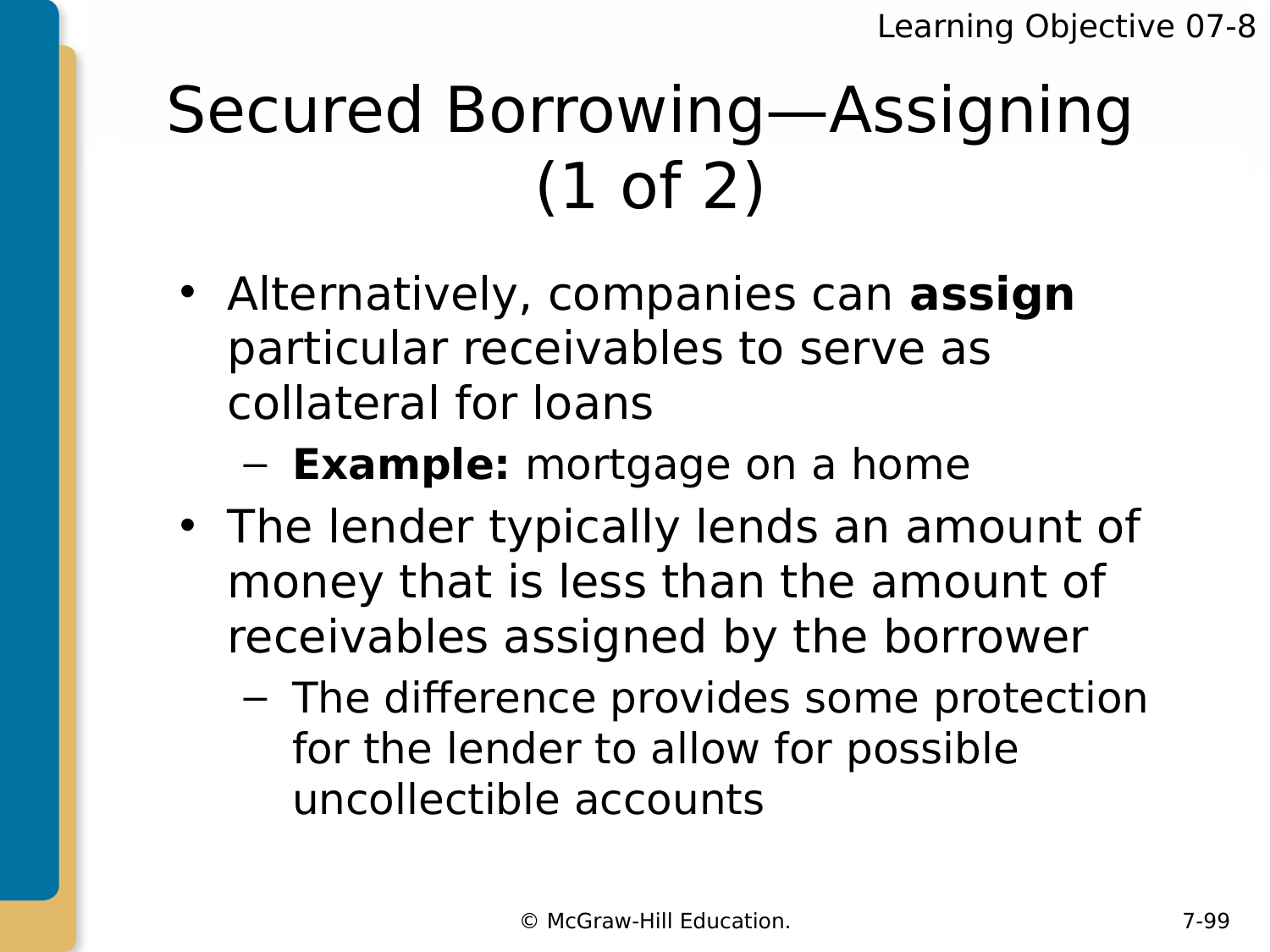

Learning Objective 07-8
# Secured Borrowing—Assigning (1 of 2)
Alternatively, companies can assign particular receivables to serve as collateral for loans
Example: mortgage on a home
The lender typically lends an amount of money that is less than the amount of receivables assigned by the borrower
The difference provides some protection for the lender to allow for possible uncollectible accounts